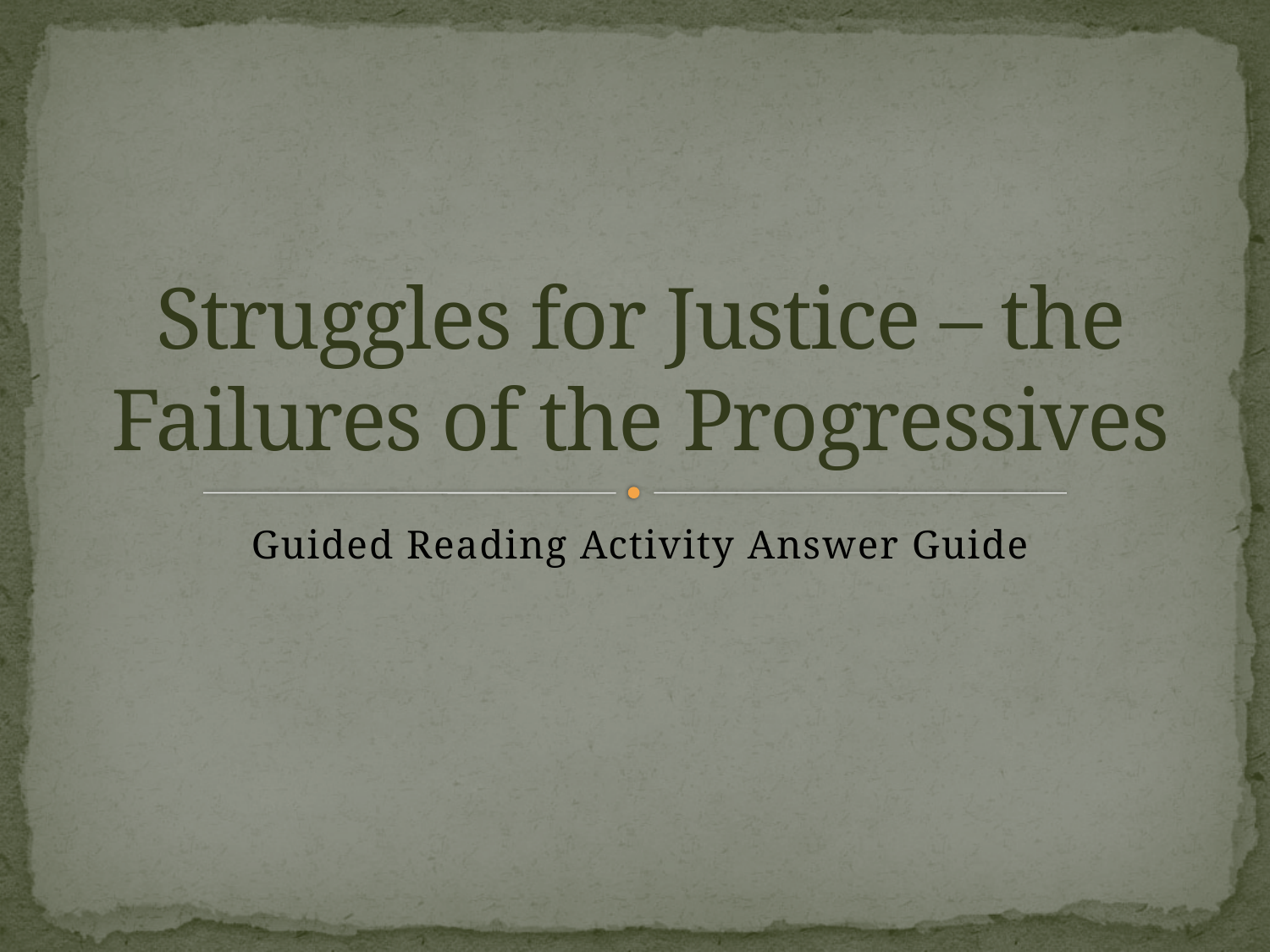

# Struggles for Justice – the Failures of the Progressives
Guided Reading Activity Answer Guide